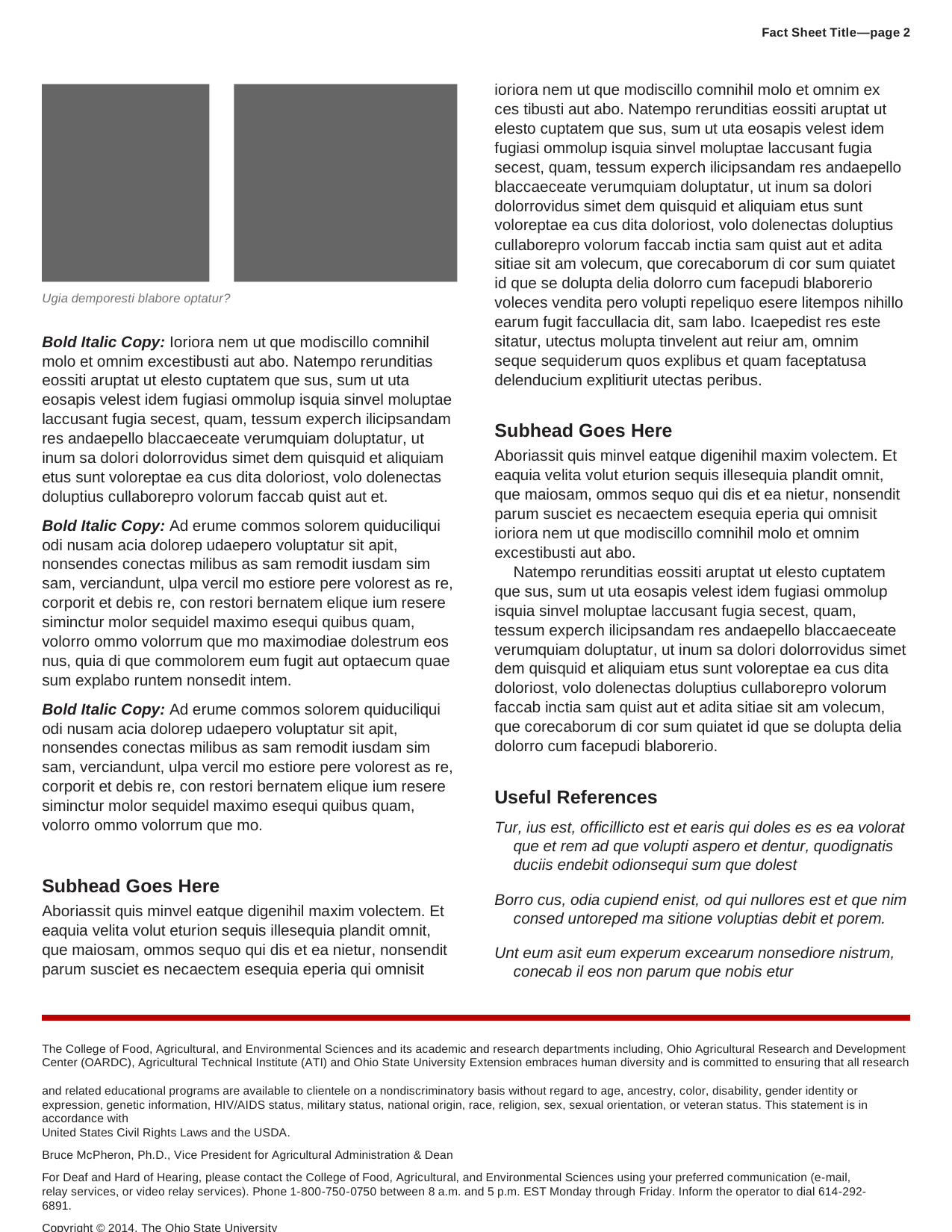

Fact Sheet Title—page 2
ioriora nem ut que modiscillo comnihil molo et omnim ex ces tibusti aut abo. Natempo rerunditias eossiti aruptat ut elesto cuptatem que sus, sum ut uta eosapis velest idem fugiasi ommolup isquia sinvel moluptae laccusant fugia secest, quam, tessum experch ilicipsandam res andaepello blaccaeceate verumquiam doluptatur, ut inum sa dolori dolorrovidus simet dem quisquid et aliquiam etus sunt voloreptae ea cus dita doloriost, volo dolenectas doluptius cullaborepro volorum faccab inctia sam quist aut et adita sitiae sit am volecum, que corecaborum di cor sum quiatet id que se dolupta delia dolorro cum facepudi blaborerio voleces vendita pero volupti repeliquo esere litempos nihillo earum fugit faccullacia dit, sam labo. Icaepedist res este sitatur, utectus molupta tinvelent aut reiur am, omnim seque sequiderum quos explibus et quam faceptatusa delenducium explitiurit utectas peribus.

Ugia demporesti blabore optatur?
Bold Italic Copy: Ioriora nem ut que modiscillo comnihil molo et omnim excestibusti aut abo. Natempo rerunditias eossiti aruptat ut elesto cuptatem que sus, sum ut uta eosapis velest idem fugiasi ommolup isquia sinvel moluptae laccusant fugia secest, quam, tessum experch ilicipsandam res andaepello blaccaeceate verumquiam doluptatur, ut inum sa dolori dolorrovidus simet dem quisquid et aliquiam etus sunt voloreptae ea cus dita doloriost, volo dolenectas doluptius cullaborepro volorum faccab quist aut et.
Bold Italic Copy: Ad erume commos solorem quiduciliqui odi nusam acia dolorep udaepero voluptatur sit apit, nonsendes conectas milibus as sam remodit iusdam sim sam, verciandunt, ulpa vercil mo estiore pere volorest as re, corporit et debis re, con restori bernatem elique ium resere siminctur molor sequidel maximo esequi quibus quam, volorro ommo volorrum que mo maximodiae dolestrum eos nus, quia di que commolorem eum fugit aut optaecum quae sum explabo runtem nonsedit intem.
Bold Italic Copy: Ad erume commos solorem quiduciliqui odi nusam acia dolorep udaepero voluptatur sit apit, nonsendes conectas milibus as sam remodit iusdam sim sam, verciandunt, ulpa vercil mo estiore pere volorest as re, corporit et debis re, con restori bernatem elique ium resere siminctur molor sequidel maximo esequi quibus quam, volorro ommo volorrum que mo.
Subhead Goes Here
Aboriassit quis minvel eatque digenihil maxim volectem. Et eaquia velita volut eturion sequis illesequia plandit omnit, que maiosam, ommos sequo qui dis et ea nietur, nonsendit parum susciet es necaectem esequia eperia qui omnisit ioriora nem ut que modiscillo comnihil molo et omnim excestibusti aut abo.
Natempo rerunditias eossiti aruptat ut elesto cuptatem que sus, sum ut uta eosapis velest idem fugiasi ommolup isquia sinvel moluptae laccusant fugia secest, quam, tessum experch ilicipsandam res andaepello blaccaeceate verumquiam doluptatur, ut inum sa dolori dolorrovidus simet dem quisquid et aliquiam etus sunt voloreptae ea cus dita doloriost, volo dolenectas doluptius cullaborepro volorum faccab inctia sam quist aut et adita sitiae sit am volecum, que corecaborum di cor sum quiatet id que se dolupta delia dolorro cum facepudi blaborerio.
Useful References
Tur, ius est, officillicto est et earis qui doles es es ea volorat que et rem ad que volupti aspero et dentur, quodignatis duciis endebit odionsequi sum que dolest
Subhead Goes Here
Aboriassit quis minvel eatque digenihil maxim volectem. Et eaquia velita volut eturion sequis illesequia plandit omnit, que maiosam, ommos sequo qui dis et ea nietur, nonsendit parum susciet es necaectem esequia eperia qui omnisit
Borro cus, odia cupiend enist, od qui nullores est et que nim consed untoreped ma sitione voluptias debit et porem.
Unt eum asit eum experum excearum nonsediore nistrum, conecab il eos non parum que nobis etur

The College of Food, Agricultural, and Environmental Sciences and its academic and research departments including, Ohio Agricultural Research and Development Center (OARDC), Agricultural Technical Institute (ATI) and Ohio State University Extension embraces human diversity and is committed to ensuring that all research
and related educational programs are available to clientele on a nondiscriminatory basis without regard to age, ancestry, color, disability, gender identity or expression, genetic information, HIV/AIDS status, military status, national origin, race, religion, sex, sexual orientation, or veteran status. This statement is in accordance with
United States Civil Rights Laws and the USDA.
Bruce McPheron, Ph.D., Vice President for Agricultural Administration & Dean
For Deaf and Hard of Hearing, please contact the College of Food, Agricultural, and Environmental Sciences using your preferred communication (e-mail, relay services, or video relay services). Phone 1-800-750-0750 between 8 a.m. and 5 p.m. EST Monday through Friday. Inform the operator to dial 614-292-6891.
Copyright © 2014, The Ohio State University